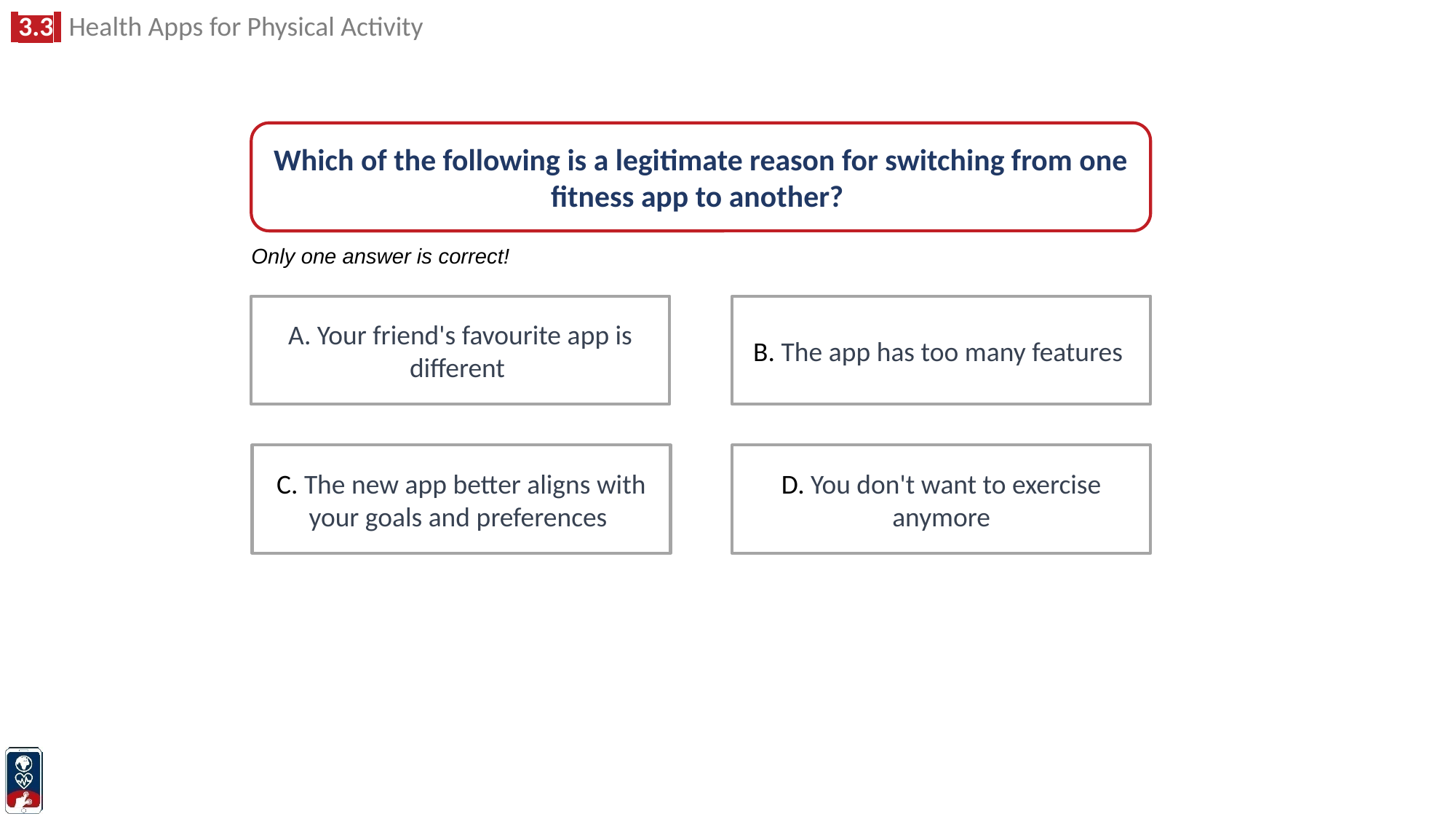

Which of the following is a legitimate reason for switching from one fitness app to another?
Only one answer is correct!
B. The app has too many features
A. Your friend's favourite app is different
C. The new app better aligns with your goals and preferences
D. You don't want to exercise anymore